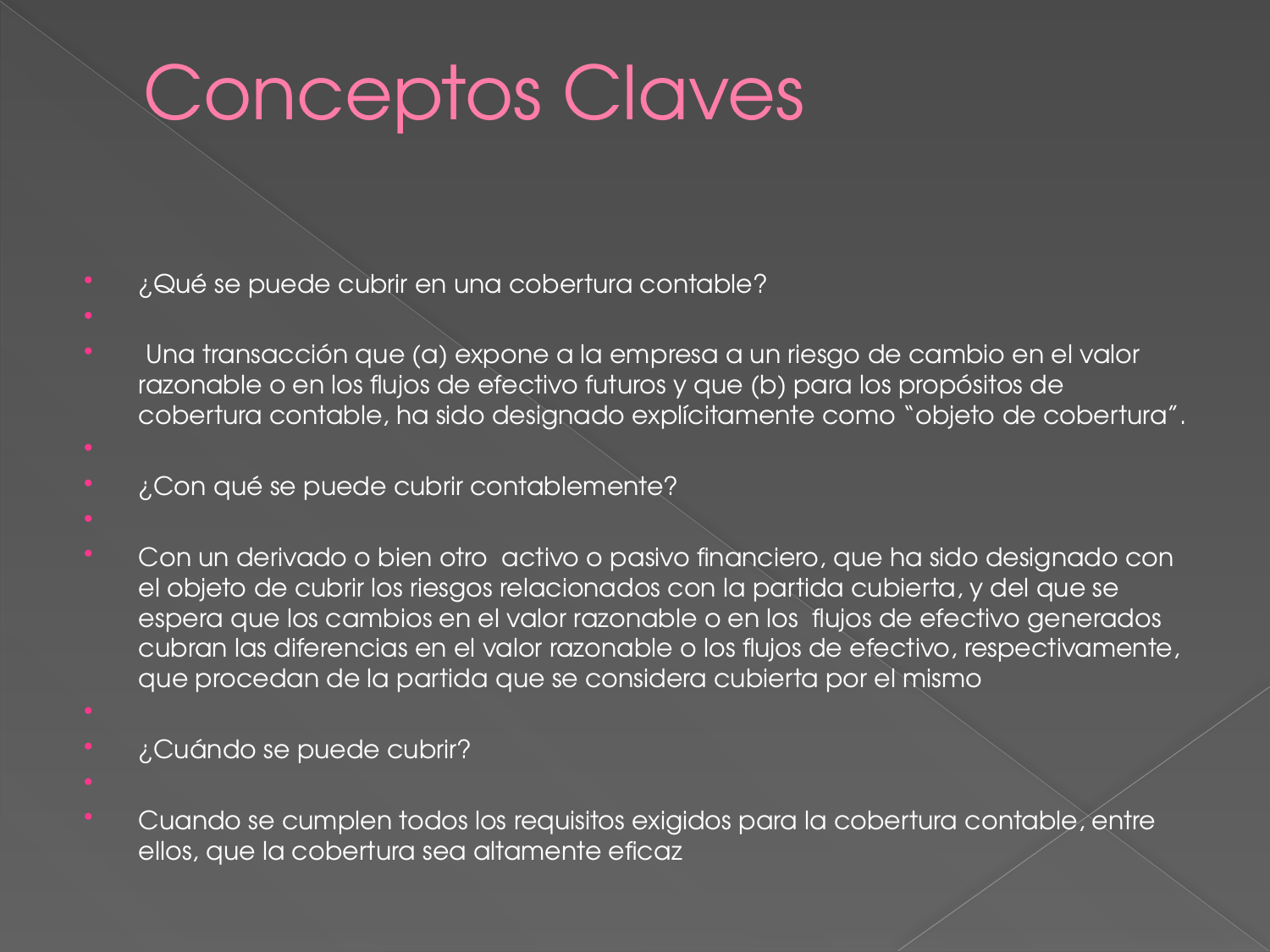

# Conceptos Claves
¿Qué se puede cubrir en una cobertura contable?

 Una transacción que (a) expone a la empresa a un riesgo de cambio en el valor razonable o en los flujos de efectivo futuros y que (b) para los propósitos de cobertura contable, ha sido designado explícitamente como “objeto de cobertura”.

¿Con qué se puede cubrir contablemente?

Con un derivado o bien otro  activo o pasivo financiero, que ha sido designado con el objeto de cubrir los riesgos relacionados con la partida cubierta, y del que se espera que los cambios en el valor razonable o en los  flujos de efectivo generados cubran las diferencias en el valor razonable o los flujos de efectivo, respectivamente, que procedan de la partida que se considera cubierta por el mismo

¿Cuándo se puede cubrir?

Cuando se cumplen todos los requisitos exigidos para la cobertura contable, entre ellos, que la cobertura sea altamente eficaz